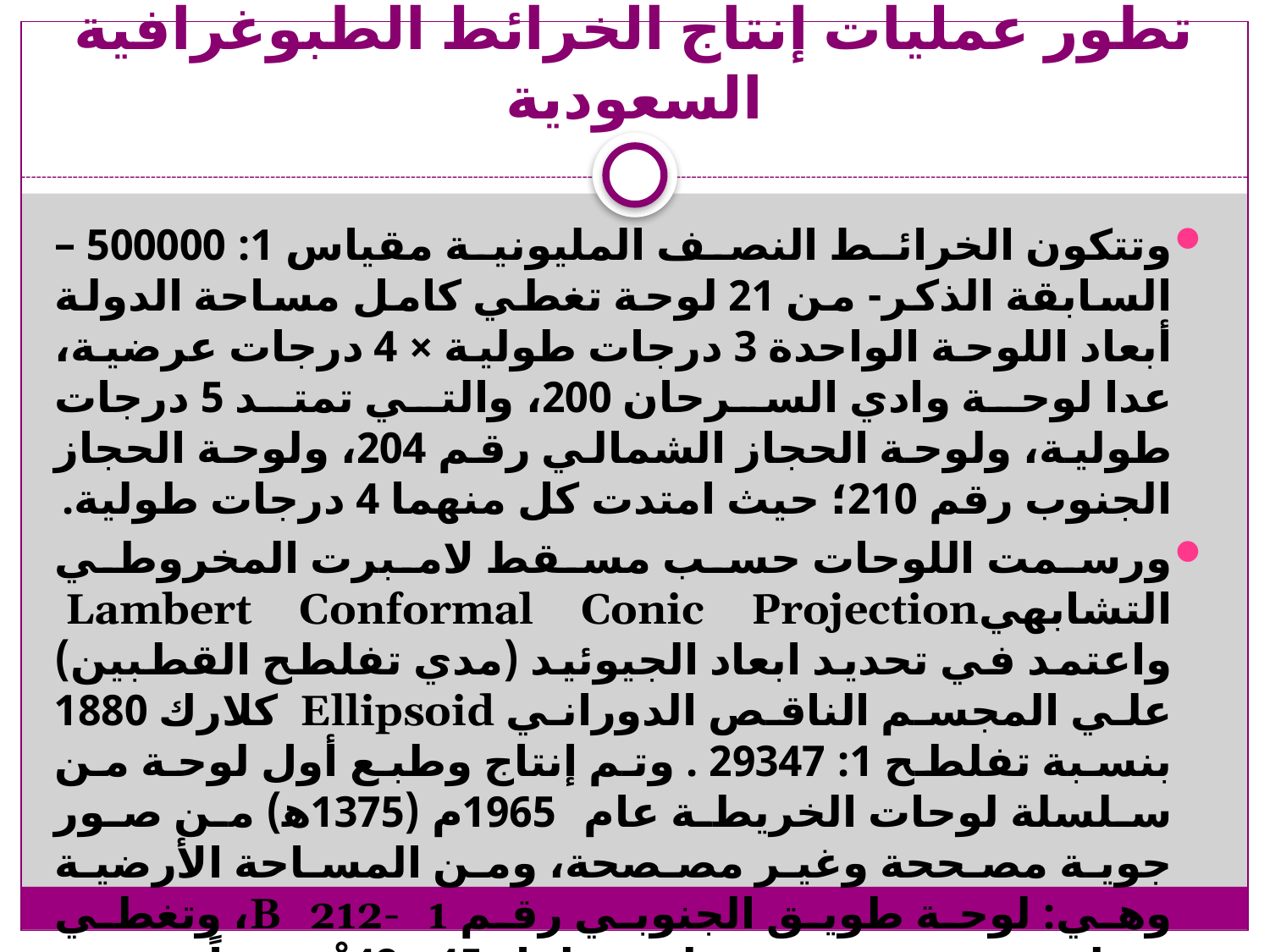

# تطور عمليات إنتاج الخرائط الطبوغرافية السعودية
وتتكون الخرائط النصف المليونية مقياس 1: 500000 – السابقة الذكر- من 21 لوحة تغطي كامل مساحة الدولة أبعاد اللوحة الواحدة 3 درجات طولية × 4 درجات عرضية، عدا لوحة وادي السرحان 200، والتي تمتد 5 درجات طولية، ولوحة الحجاز الشمالي رقم 204، ولوحة الحجاز الجنوب رقم 210؛ حيث امتدت كل منهما 4 درجات طولية.
ورسمت اللوحات حسب مسقط لامبرت المخروطي التشابهيLambert Conformal Conic Projection  واعتمد في تحديد ابعاد الجيوئيد (مدي تفلطح القطبين) علي المجسم الناقص الدوراني Ellipsoid  كلارك 1880 بنسبة تفلطح 1: 29347 . وتم إنتاج وطبع أول لوحة من سلسلة لوحات الخريطة عام 1965م (1375ﮬ) من صور جوية مصححة وغير مصصحة، ومن المساحة الأرضية وهي: لوحة طويق الجنوبي رقم B 212- 1، وتغطي منطقة تمتد بين خطي طول 45 - 48˚ شرقاً، وبين دائرتي عرض 20 - 24 ˚شمالاً.